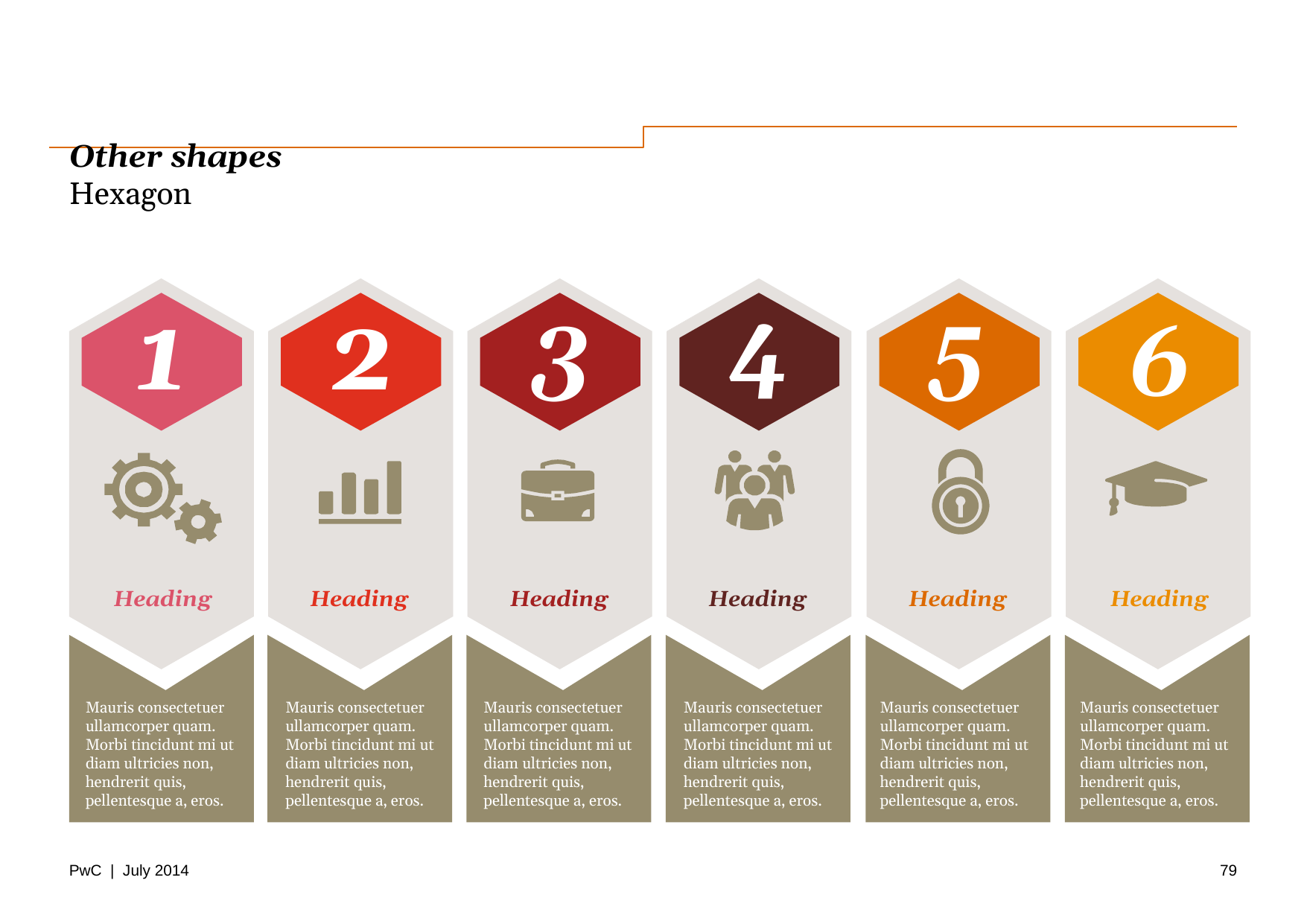

# Other shapes Hexagon

1
2
3
4
5

6

Heading
Heading
Heading
Heading
Heading
Heading
Mauris consectetuer ullamcorper quam. Morbi tincidunt mi ut diam ultricies non, hendrerit quis, pellentesque a, eros.
Mauris consectetuer ullamcorper quam. Morbi tincidunt mi ut diam ultricies non, hendrerit quis, pellentesque a, eros.
Mauris consectetuer ullamcorper quam. Morbi tincidunt mi ut diam ultricies non, hendrerit quis, pellentesque a, eros.
Mauris consectetuer ullamcorper quam. Morbi tincidunt mi ut diam ultricies non, hendrerit quis, pellentesque a, eros.
Mauris consectetuer ullamcorper quam. Morbi tincidunt mi ut diam ultricies non, hendrerit quis, pellentesque a, eros.
Mauris consectetuer ullamcorper quam. Morbi tincidunt mi ut diam ultricies non, hendrerit quis, pellentesque a, eros.
79